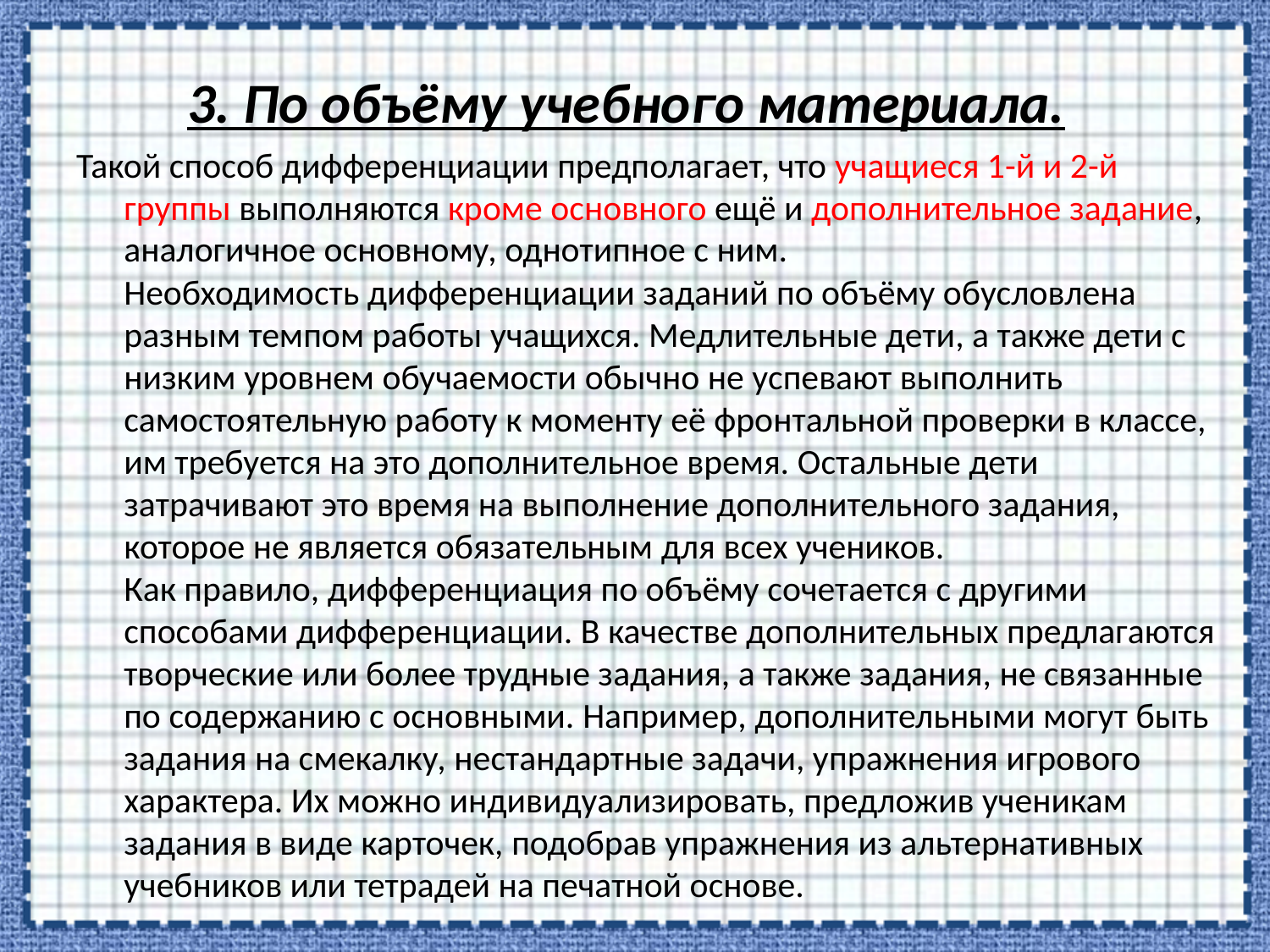

# 3. По объёму учебного материала.
Такой способ дифференциации предполагает, что учащиеся 1-й и 2-й группы выполняются кроме основного ещё и дополнительное задание, аналогичное основному, однотипное с ним. 
Необходимость дифференциации заданий по объёму обусловлена разным темпом работы учащихся. Медлительные дети, а также дети с низким уровнем обучаемости обычно не успевают выполнить самостоятельную работу к моменту её фронтальной проверки в классе, им требуется на это дополнительное время. Остальные дети затрачивают это время на выполнение дополнительного задания, которое не является обязательным для всех учеников. 
Как правило, дифференциация по объёму сочетается с другими способами дифференциации. В качестве дополнительных предлагаются творческие или более трудные задания, а также задания, не связанные по содержанию с основными. Например, дополнительными могут быть задания на смекалку, нестандартные задачи, упражнения игрового характера. Их можно индивидуализировать, предложив ученикам задания в виде карточек, подобрав упражнения из альтернативных учебников или тетрадей на печатной основе.